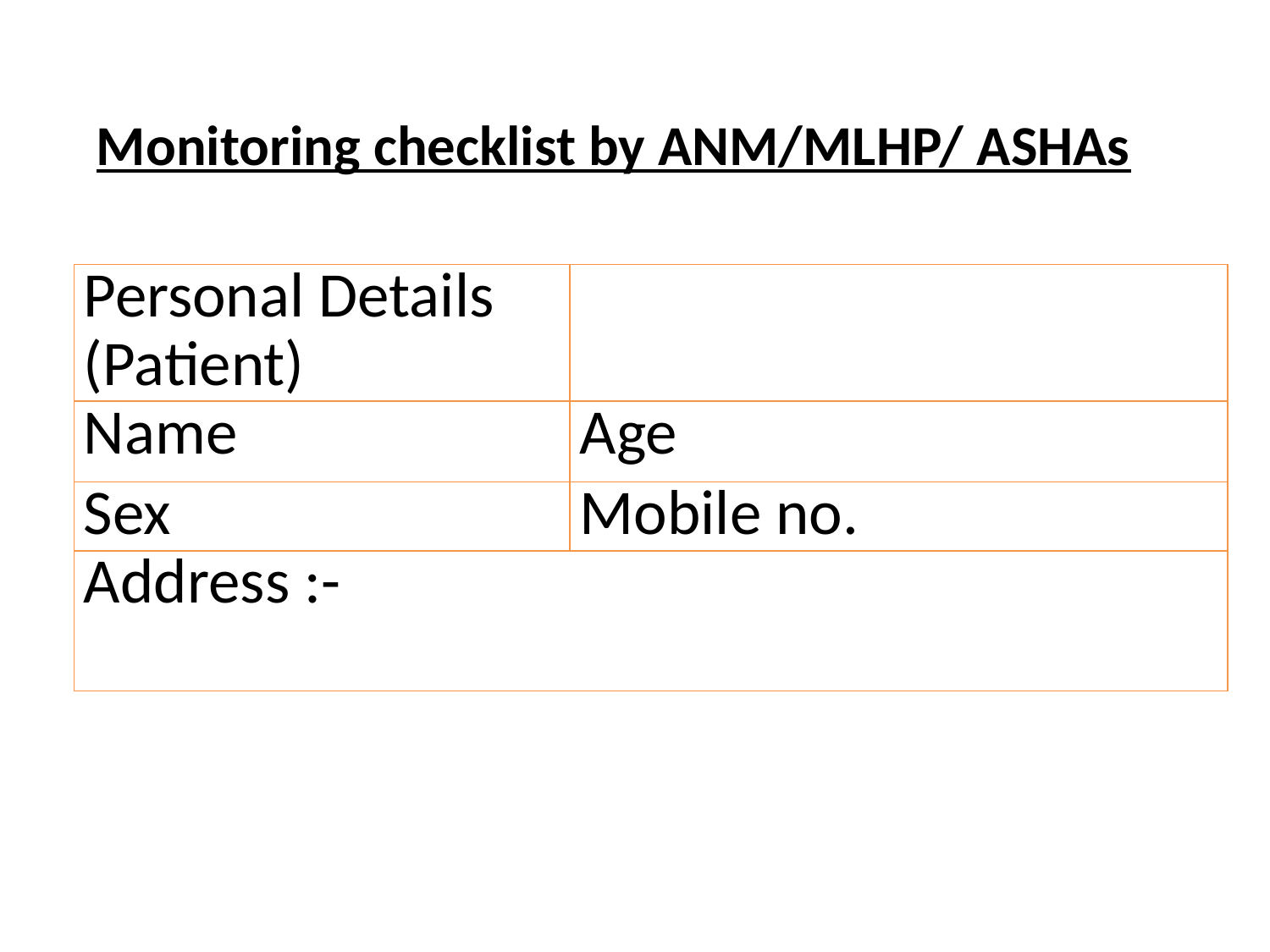

# Monitoring checklist by ANM/MLHP/ ASHAs
| Personal Details (Patient) |  |
| --- | --- |
| Name | Age |
| Sex | Mobile no. |
| Address :- |  |